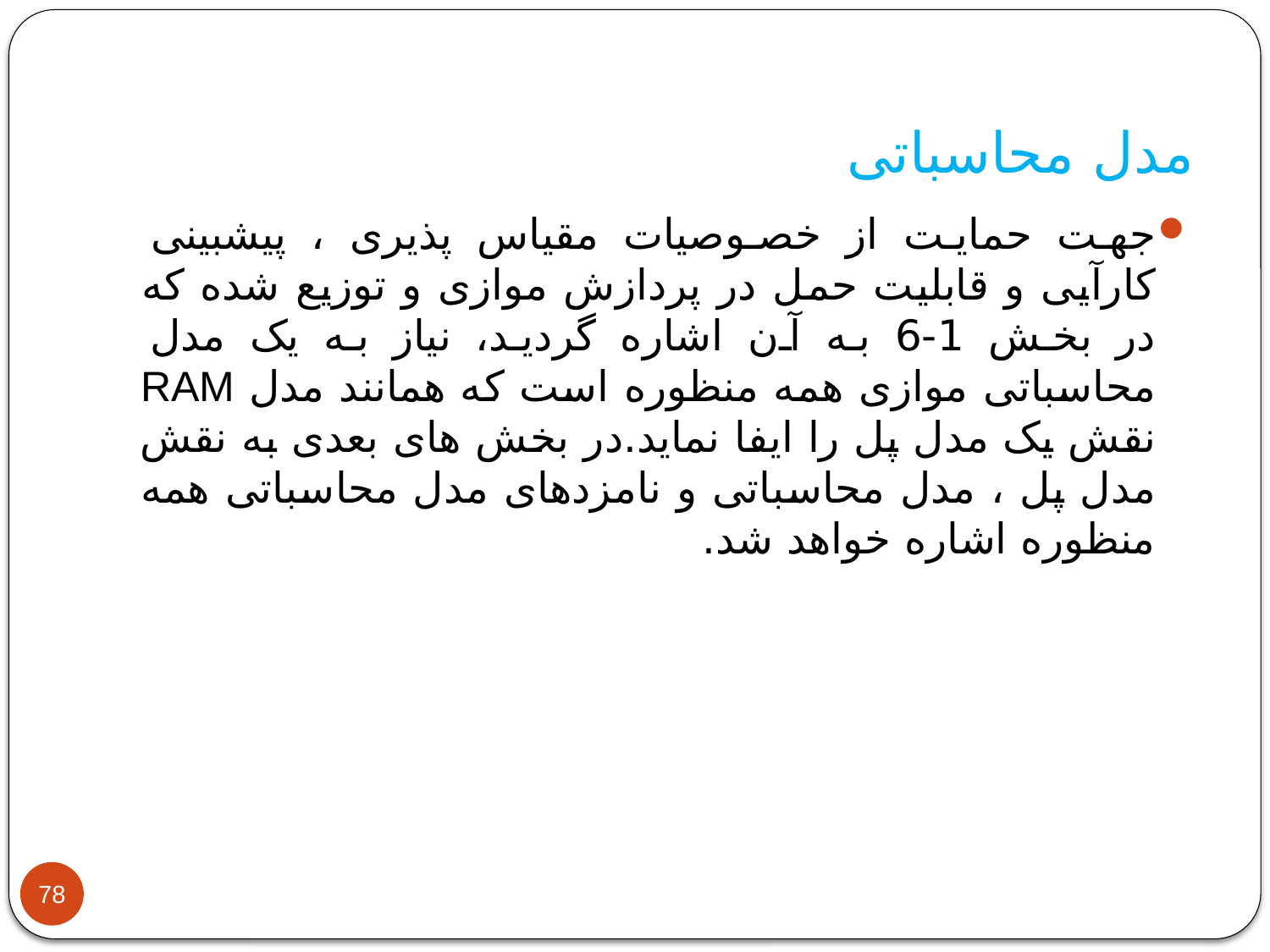

# مدل محاسباتی
جهت حمایت از خصوصیات مقیاس پذیری ، پیشبینی کارآیی و قابلیت حمل در پردازش موازی و توزیع شده که در بخش 1-6 به آن اشاره گردید، نیاز به یک مدل محاسباتی موازی همه منظوره است که همانند مدل RAM نقش یک مدل پل را ایفا نماید.در بخش های بعدی به نقش مدل پل ، مدل محاسباتی و نامزدهای مدل محاسباتی همه منظوره اشاره خواهد شد.
78